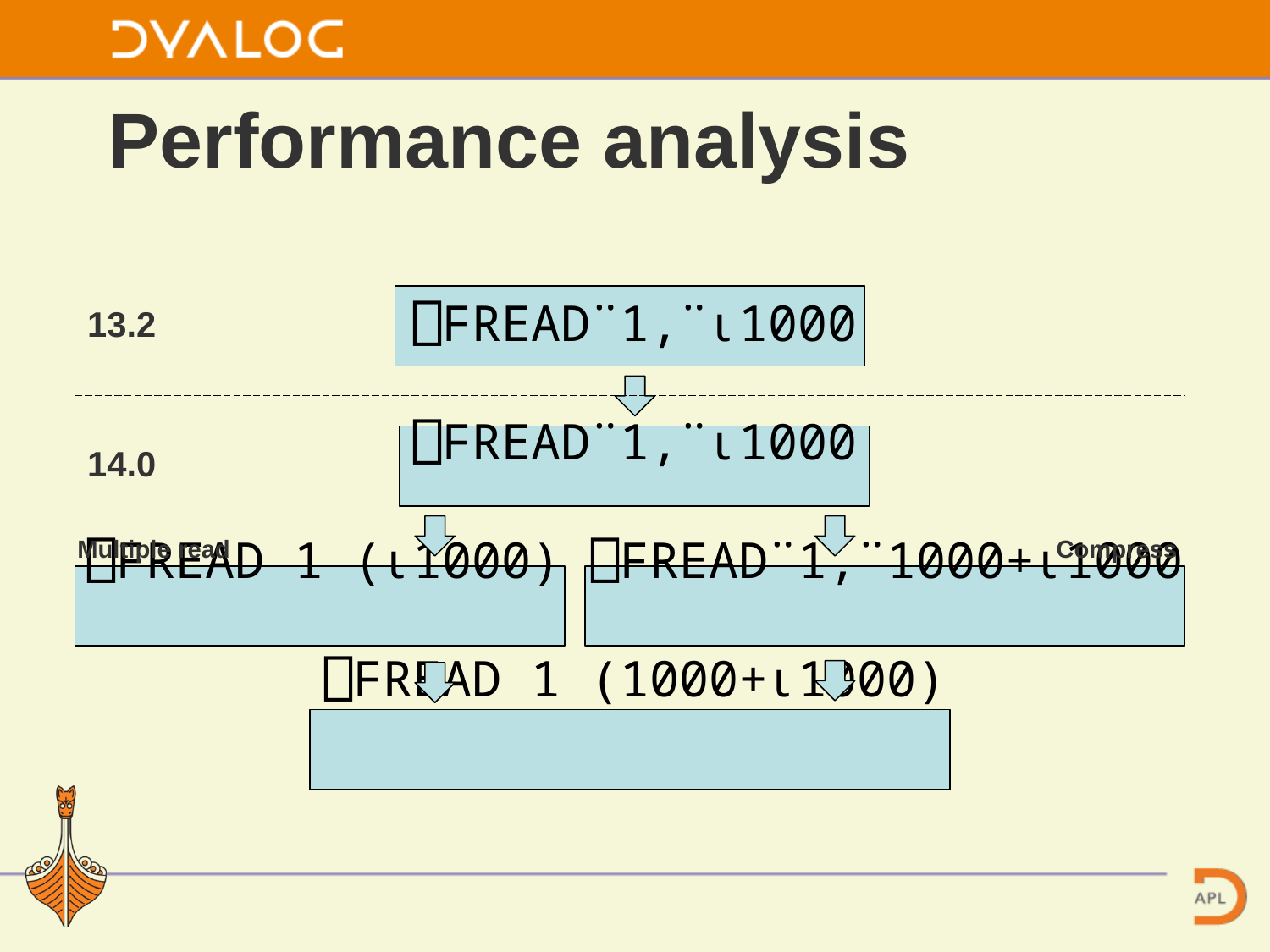

# Performance analysis
⎕FREAD¨1,¨⍳1000

⎕FREAD¨1,¨⍳1000

⎕FREAD 1 (⍳1000) ⎕FREAD¨1,¨1000+⍳1000

⎕FREAD 1 (1000+⍳1000)

13.2

14.0

Multiple read
Compress